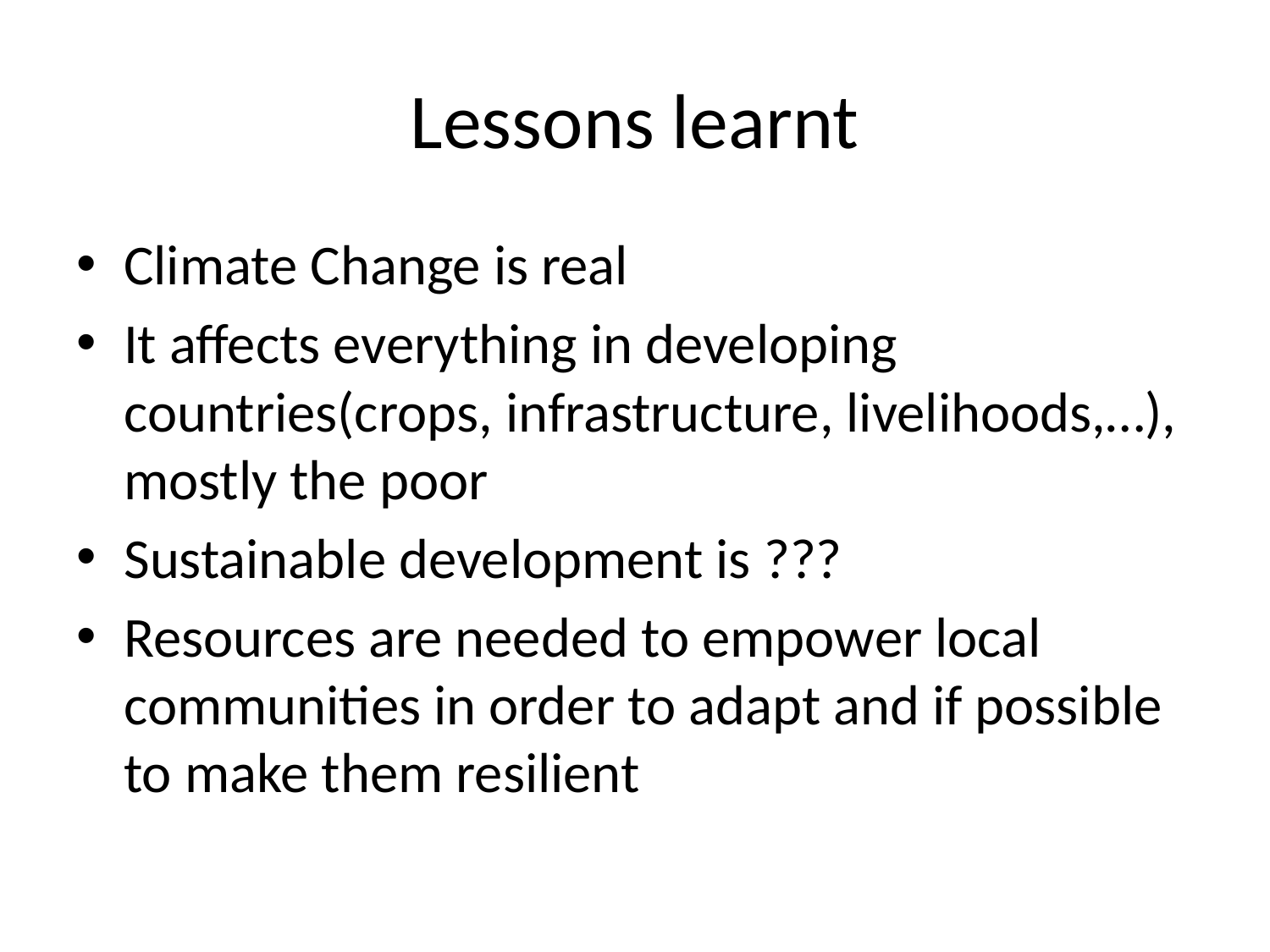

# Lessons learnt
Climate Change is real
It affects everything in developing countries(crops, infrastructure, livelihoods,…), mostly the poor
Sustainable development is ???
Resources are needed to empower local communities in order to adapt and if possible to make them resilient